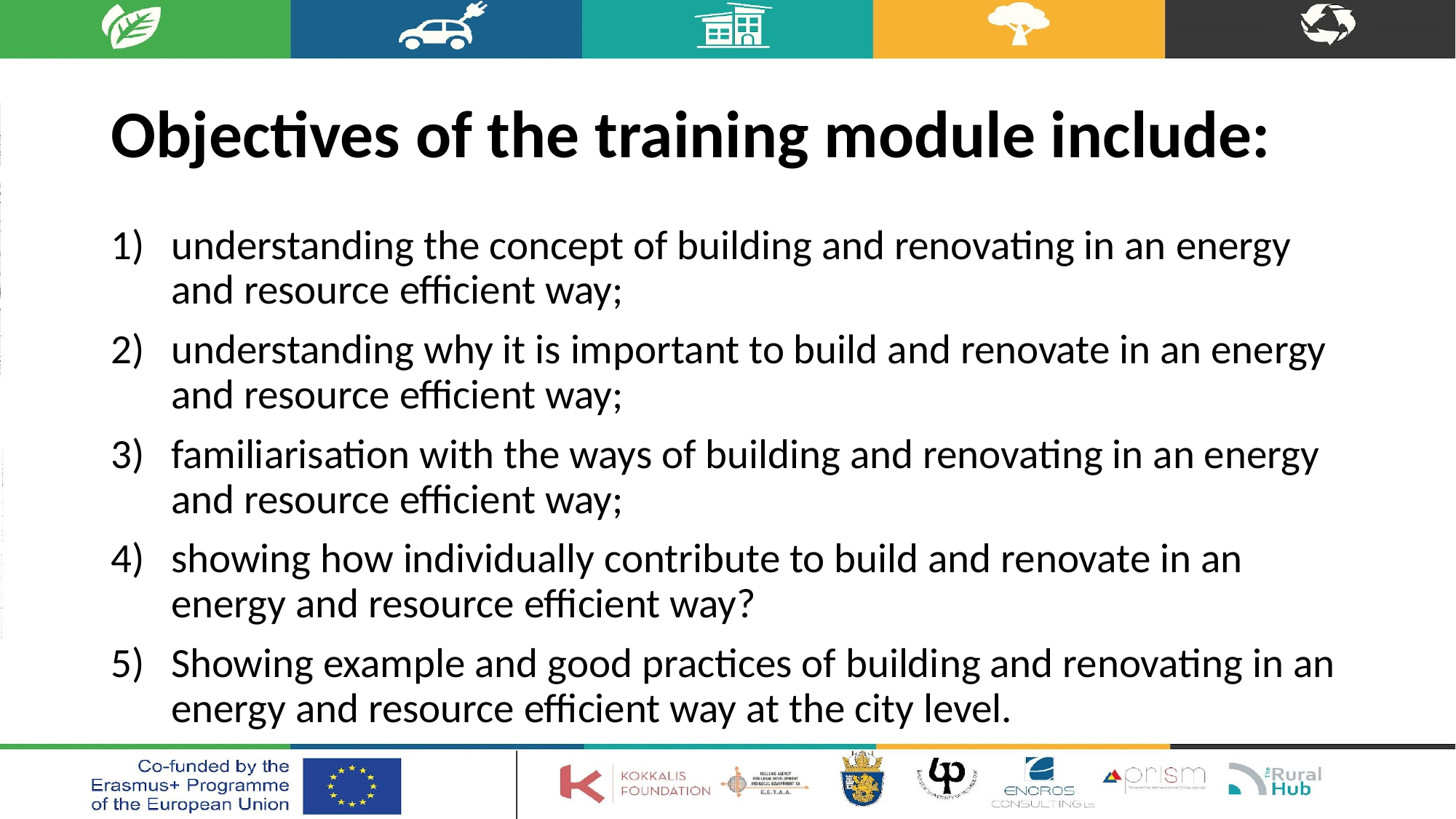

# Оbjectives of the training module include:
understanding the concept of building and renovating in an energy and resource efficient way;
understanding why it is important to build and renovate in an energy and resource efficient way;
familiarisation with the ways of building and renovating in an energy and resource efficient way;
showing how individually contribute to build and renovate in an energy and resource efficient way?
Showing example and good practices of building and renovating in an energy and resource efficient way at the city level.